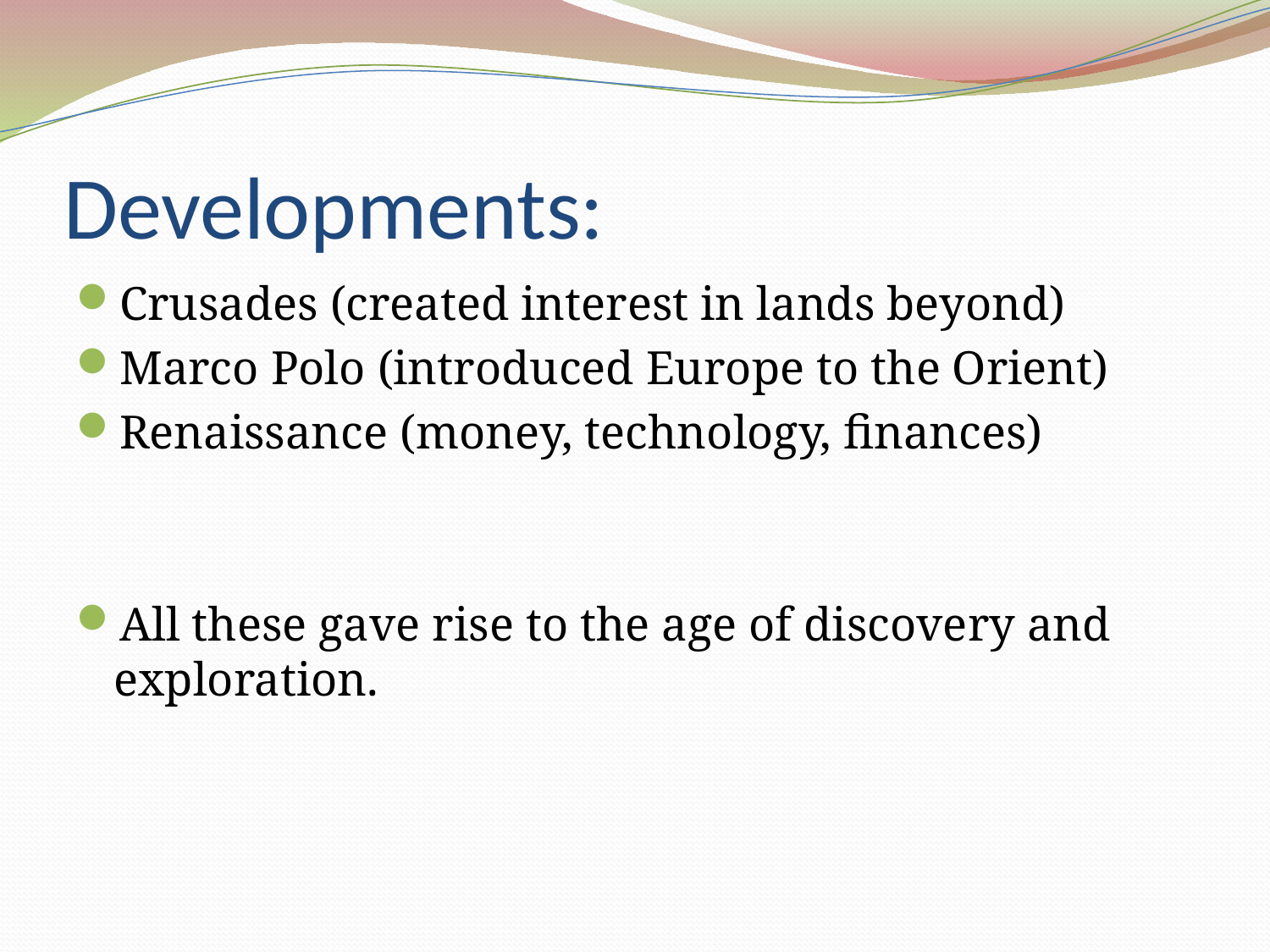

# Developments:
Crusades (created interest in lands beyond)
Marco Polo (introduced Europe to the Orient)
Renaissance (money, technology, finances)

All these gave rise to the age of discovery and exploration.